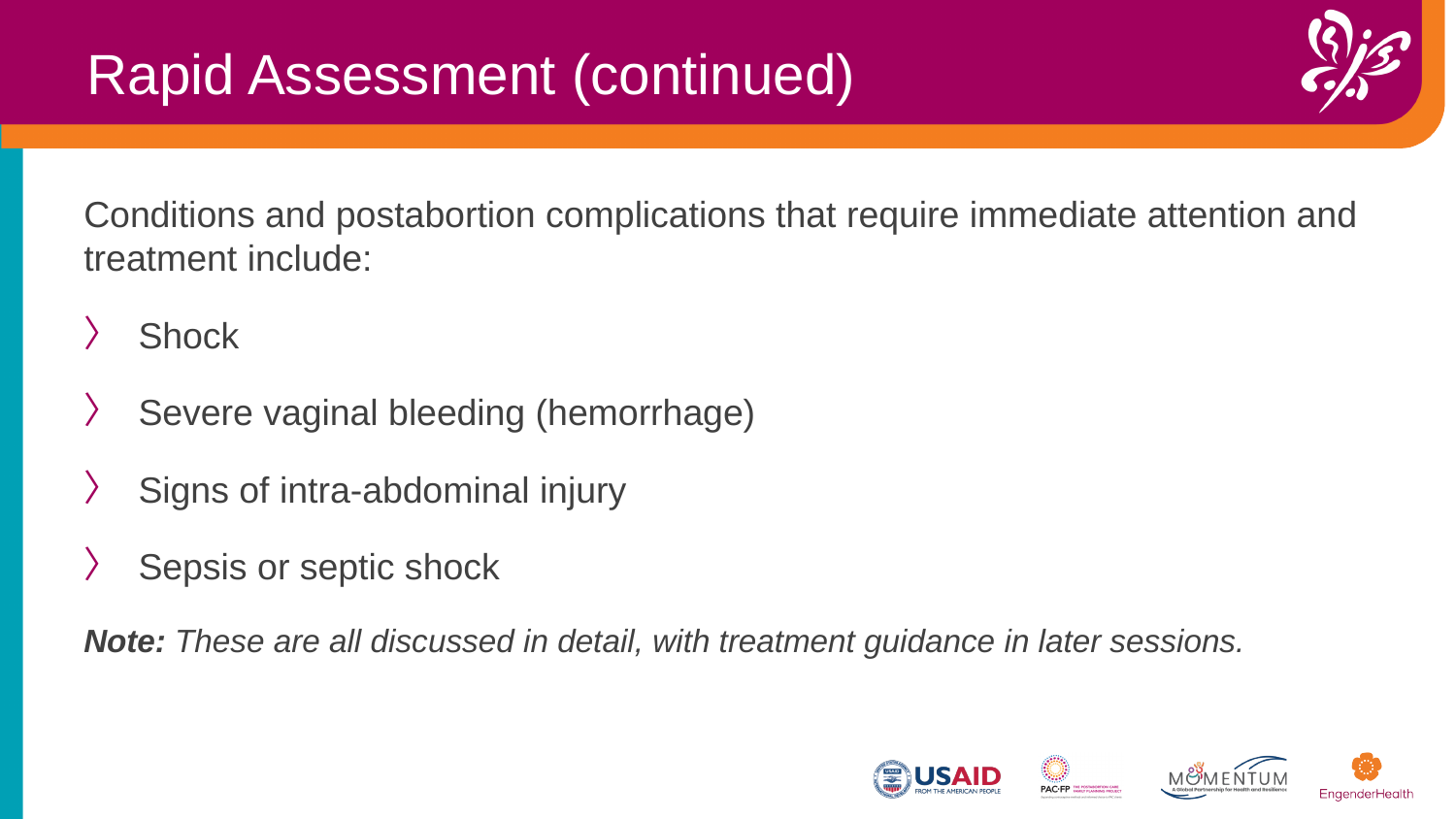

Rapid Assessment (continued)
Conditions and postabortion complications that require immediate attention and treatment include:
Shock
Severe vaginal bleeding (hemorrhage)
Signs of intra-abdominal injury
Sepsis or septic shock
Note: These are all discussed in detail, with treatment guidance in later sessions.